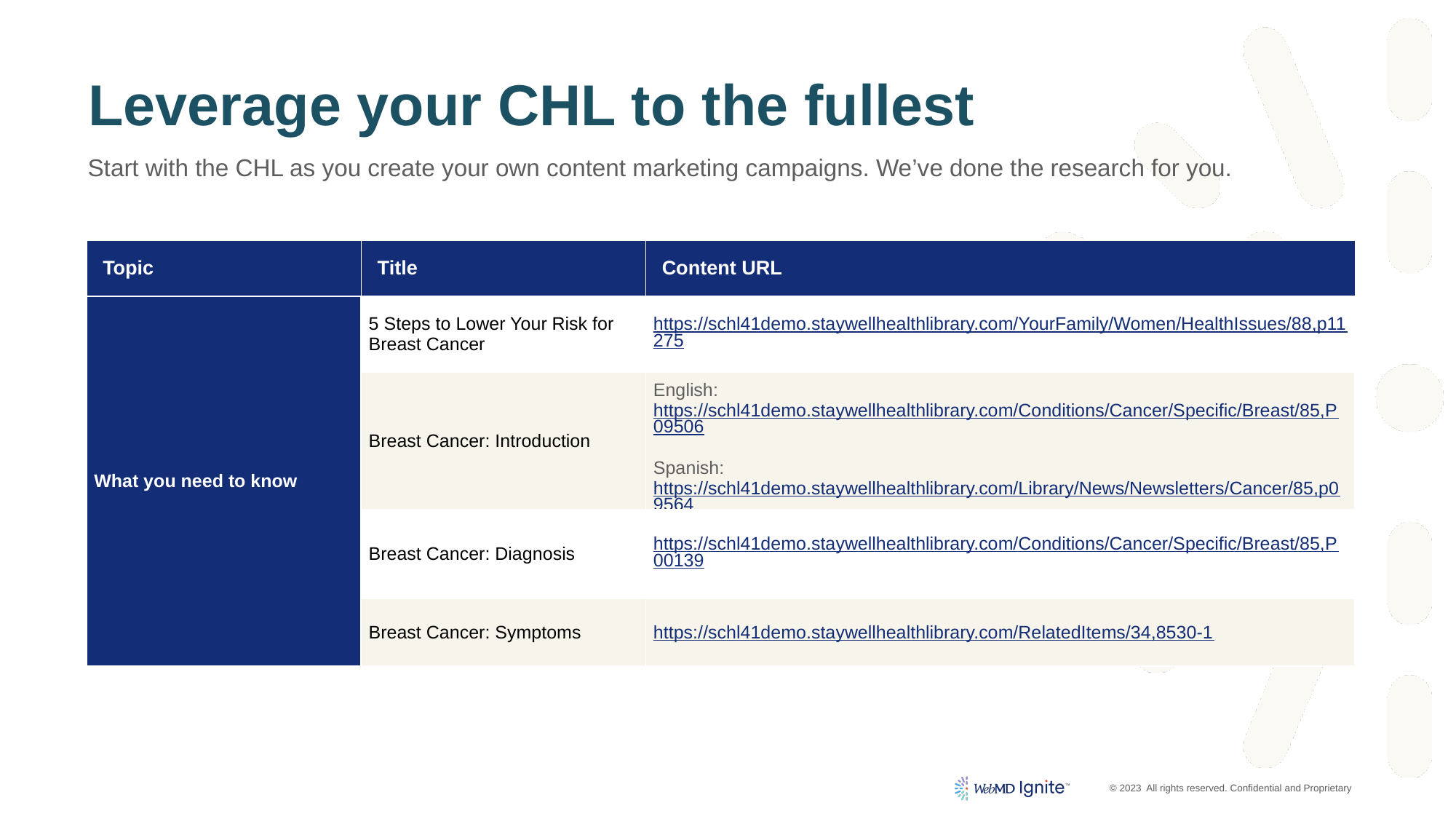

# Leverage your CHL to the fullest
Start with the CHL as you create your own content marketing campaigns. We’ve done the research for you.
| Topic | Title | Content URL |
| --- | --- | --- |
| What you need to know | 5 Steps to Lower Your Risk for Breast Cancer | https://schl41demo.staywellhealthlibrary.com/YourFamily/Women/HealthIssues/88,p11275 |
|  | Breast Cancer: Introduction | English: https://schl41demo.staywellhealthlibrary.com/Conditions/Cancer/Specific/Breast/85,P09506 Spanish: https://schl41demo.staywellhealthlibrary.com/Library/News/Newsletters/Cancer/85,p09564 |
|  | Breast Cancer: Diagnosis | https://schl41demo.staywellhealthlibrary.com/Conditions/Cancer/Specific/Breast/85,P00139 |
|  | Breast Cancer: Symptoms | https://schl41demo.staywellhealthlibrary.com/RelatedItems/34,8530-1 |